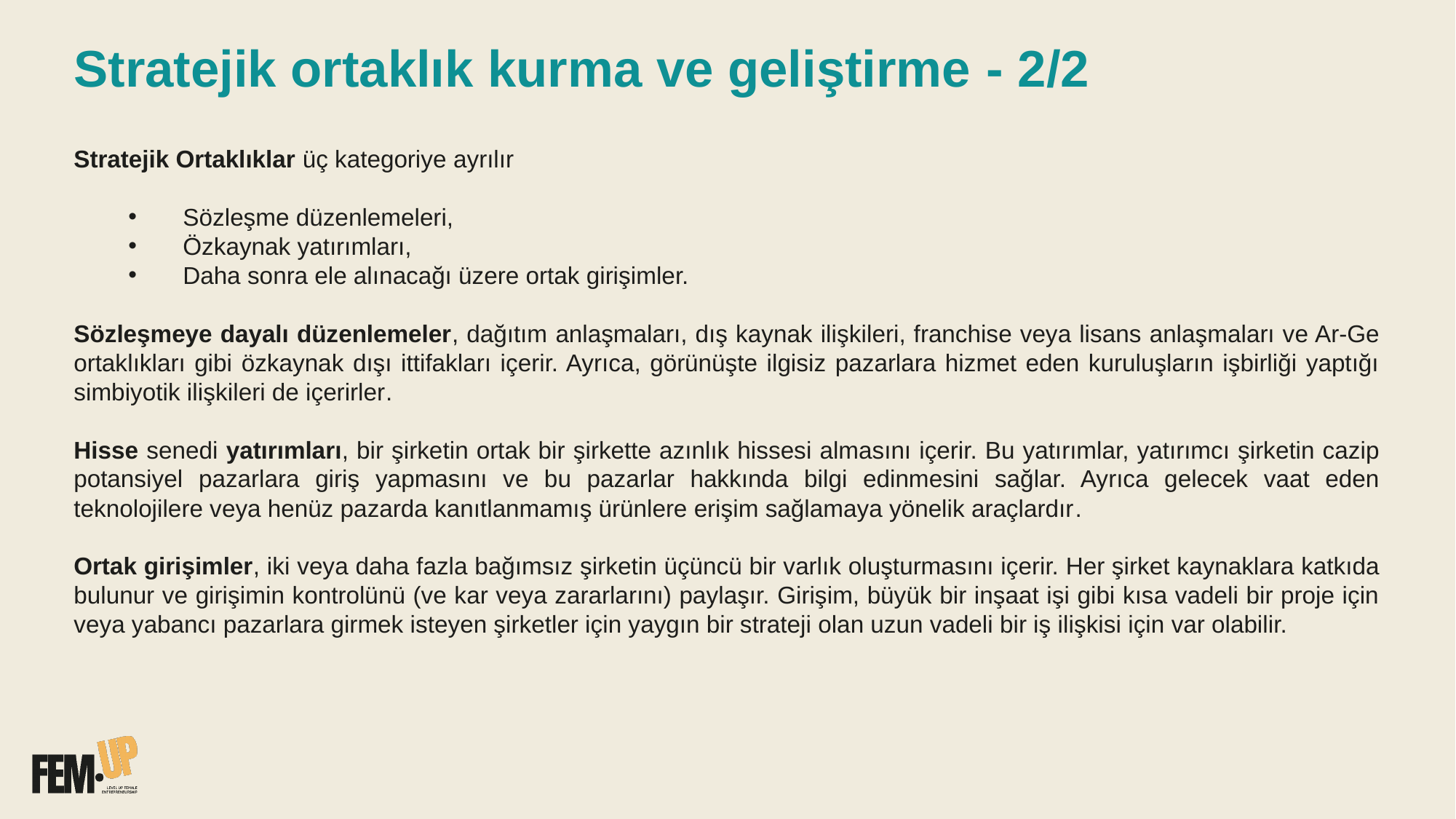

# Stratejik ortaklık kurma ve geliştirme - 2/2

Stratejik Ortaklıklar üç kategoriye ayrılır

Sözleşme düzenlemeleri,
Özkaynak yatırımları,
Daha sonra ele alınacağı üzere ortak girişimler.

Sözleşmeye dayalı düzenlemeler, dağıtım anlaşmaları, dış kaynak ilişkileri, franchise veya lisans anlaşmaları ve Ar-Ge ortaklıkları gibi özkaynak dışı ittifakları içerir. Ayrıca, görünüşte ilgisiz pazarlara hizmet eden kuruluşların işbirliği yaptığı simbiyotik ilişkileri de içerirler.

Hisse senedi yatırımları, bir şirketin ortak bir şirkette azınlık hissesi almasını içerir. Bu yatırımlar, yatırımcı şirketin cazip potansiyel pazarlara giriş yapmasını ve bu pazarlar hakkında bilgi edinmesini sağlar. Ayrıca gelecek vaat eden teknolojilere veya henüz pazarda kanıtlanmamış ürünlere erişim sağlamaya yönelik araçlardır.

Ortak girişimler, iki veya daha fazla bağımsız şirketin üçüncü bir varlık oluşturmasını içerir. Her şirket kaynaklara katkıda bulunur ve girişimin kontrolünü (ve kar veya zararlarını) paylaşır. Girişim, büyük bir inşaat işi gibi kısa vadeli bir proje için veya yabancı pazarlara girmek isteyen şirketler için yaygın bir strateji olan uzun vadeli bir iş ilişkisi için var olabilir.